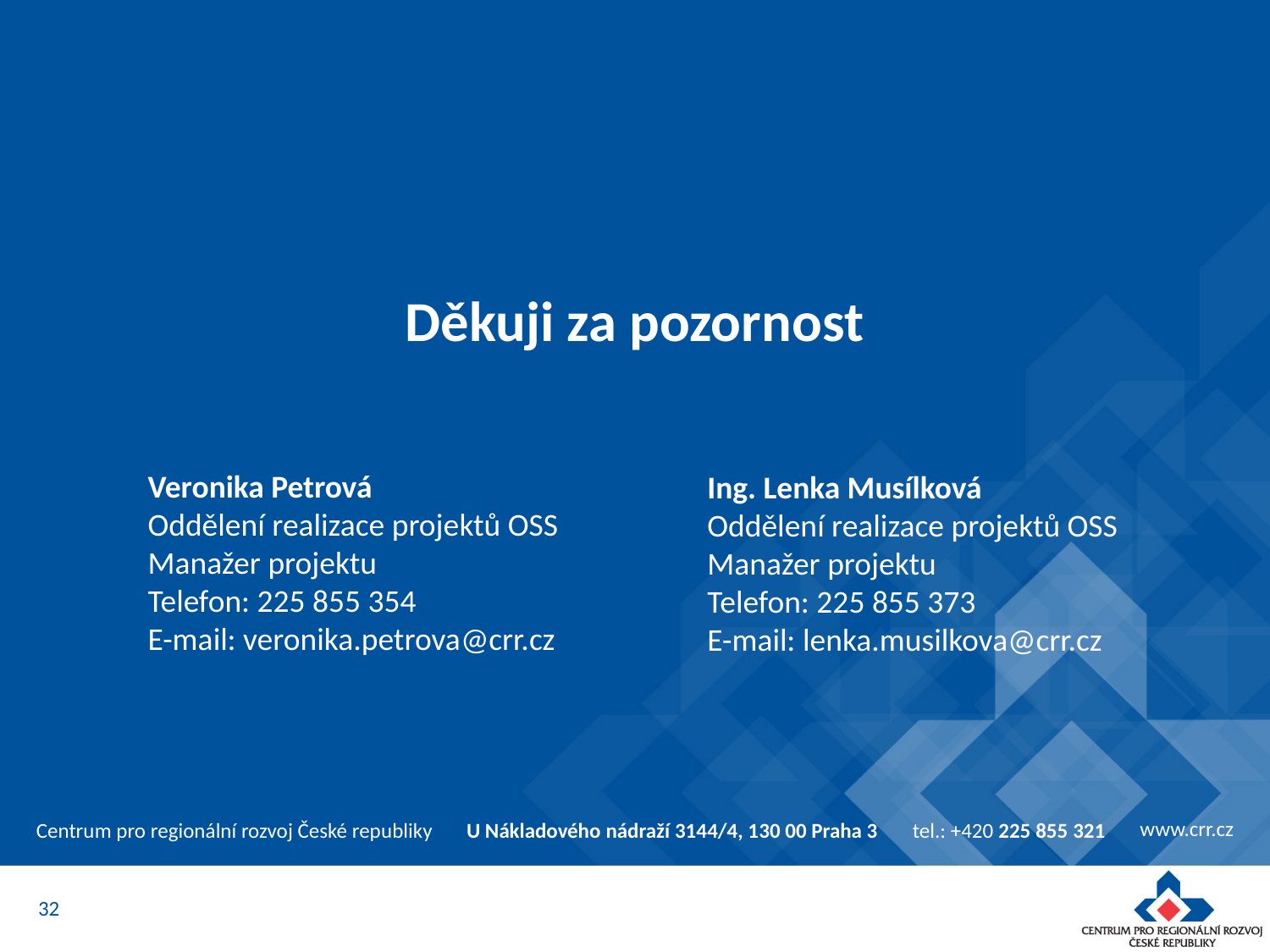

# Děkuji za pozornost
Veronika Petrová
Oddělení realizace projektů OSS
Manažer projektu
Telefon: 225 855 354
E-mail: veronika.petrova@crr.cz

Ing. Lenka Musílková
Oddělení realizace projektů OSS
Manažer projektu
Telefon: 225 855 373
E-mail: lenka.musilkova@crr.cz
32